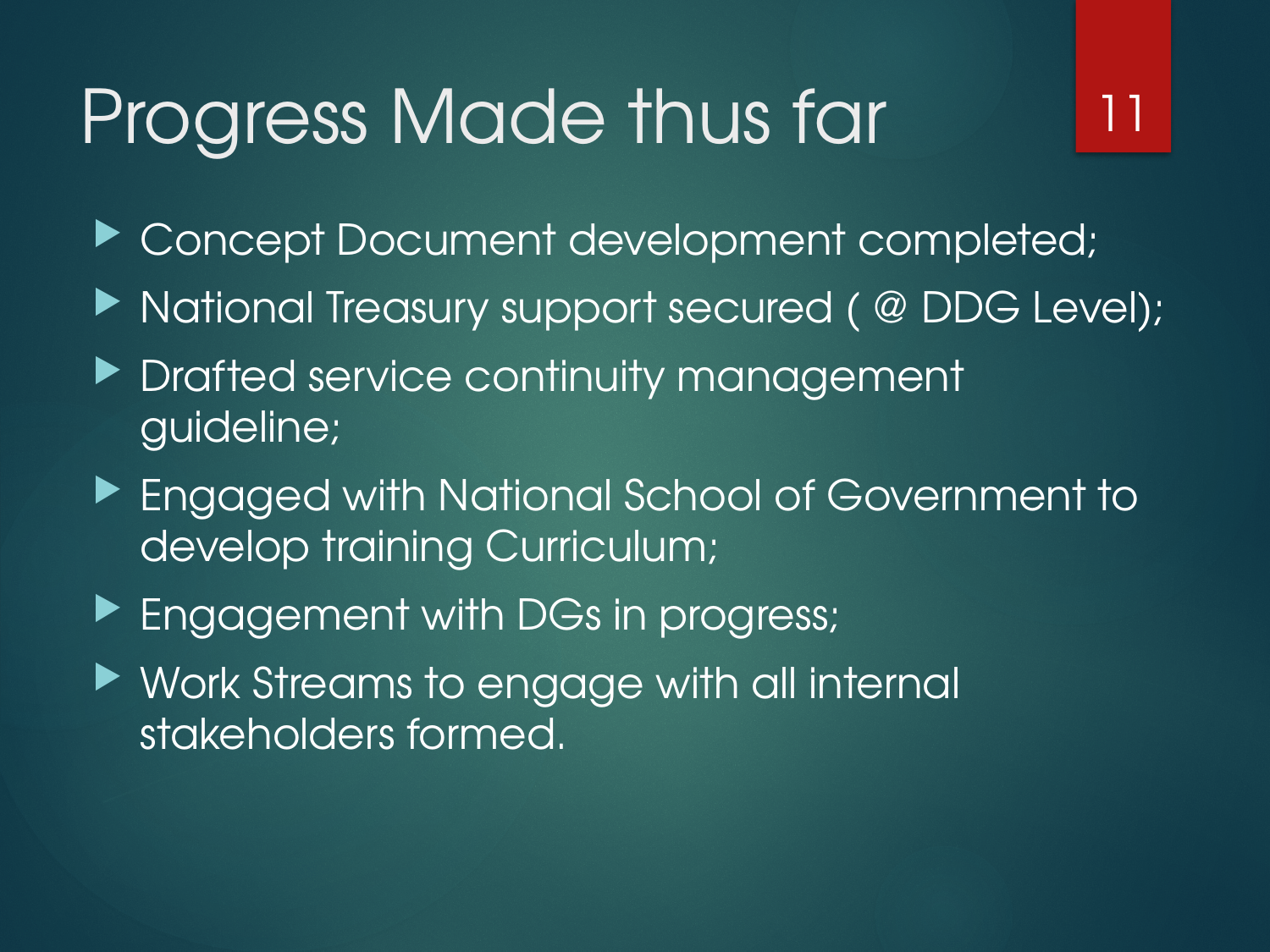

11
# Progress Made thus far
Concept Document development completed;
National Treasury support secured ( @ DDG Level);
Drafted service continuity management guideline;
Engaged with National School of Government to develop training Curriculum;
Engagement with DGs in progress;
Work Streams to engage with all internal stakeholders formed.